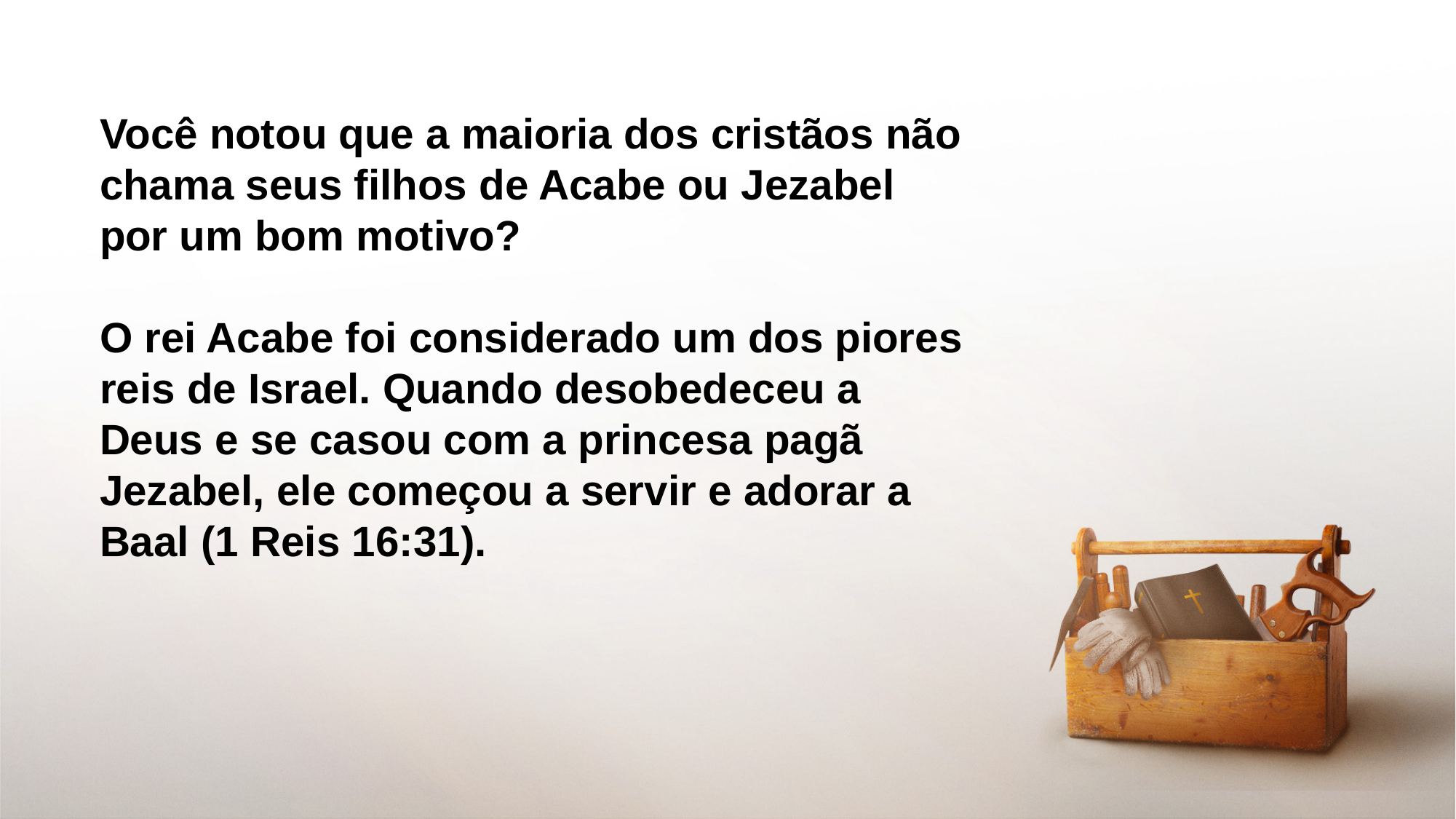

Você notou que a maioria dos cristãos não chama seus filhos de Acabe ou Jezabel por um bom motivo?

O rei Acabe foi considerado um dos piores reis de Israel. Quando desobedeceu a Deus e se casou com a princesa pagã Jezabel, ele começou a servir e adorar a Baal (1 Reis 16:31).